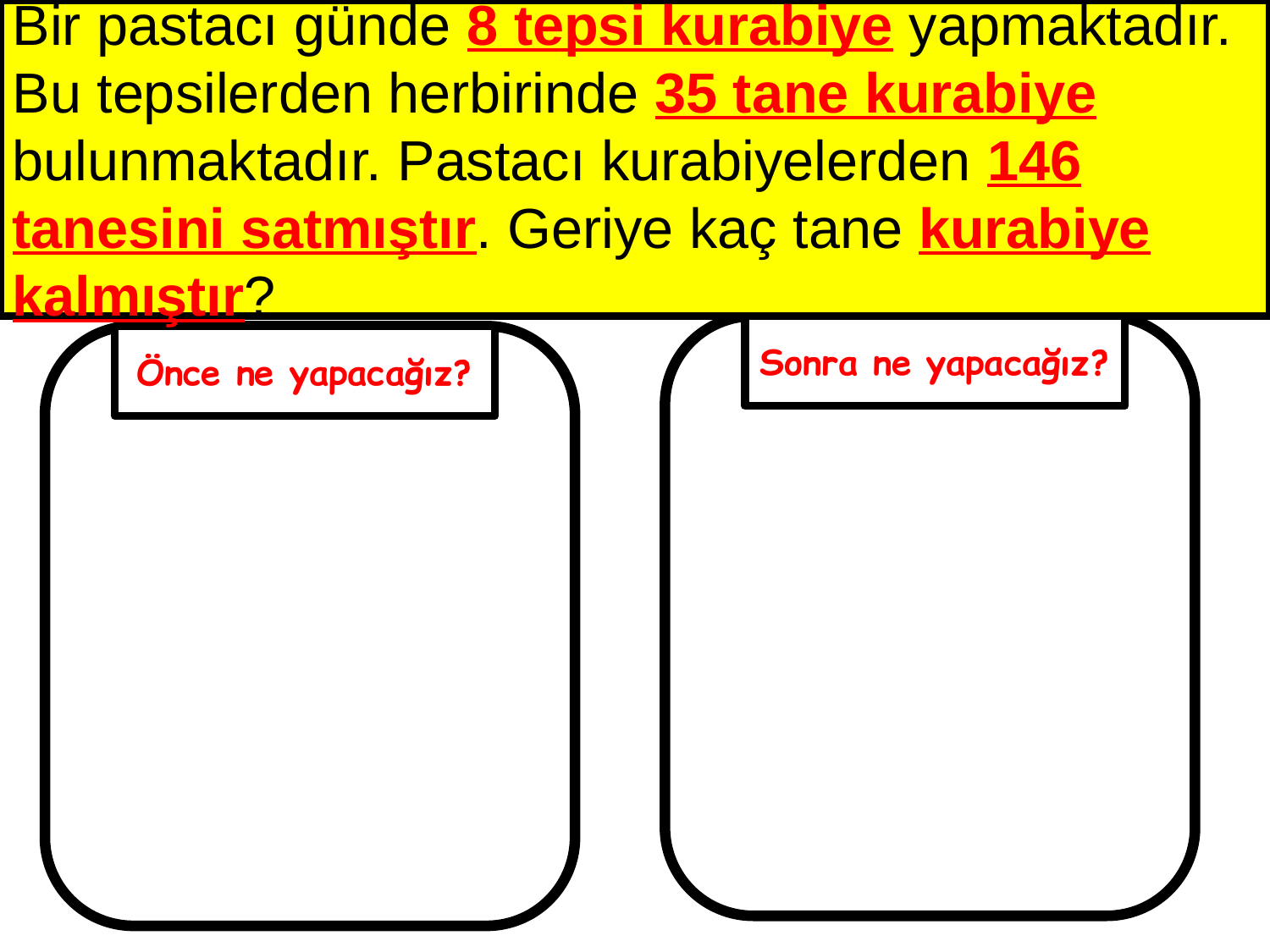

Bir pastacı günde 8 tepsi kurabiye yapmaktadır. Bu tepsilerden herbirinde 35 tane kurabiye bulunmaktadır. Pastacı kurabiyelerden 146 tanesini satmıştır. Geriye kaç tane kurabiye kalmıştır?

Sonra ne yapacağız?

Önce ne yapacağız?